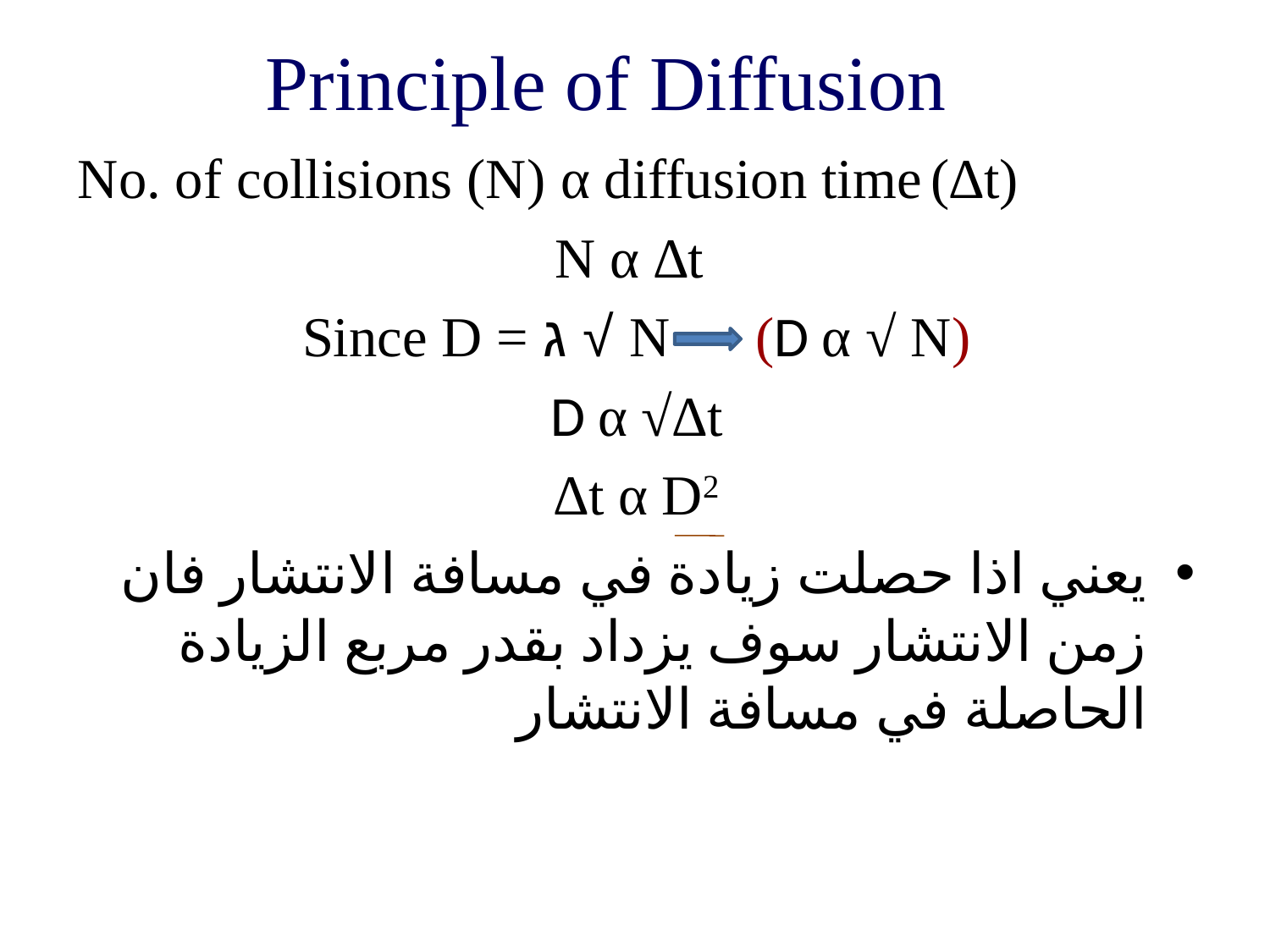

# Principle of Diffusion
No. of collisions (N) α diffusion time (∆t)
N α ∆t
Since D = ג √ N      (D α √ N)
D α √∆t
∆t α D2
يعني اذا حصلت زيادة في مسافة الانتشار فان زمن الانتشار سوف يزداد بقدر مربع الزيادة الحاصلة في مسافة الانتشار